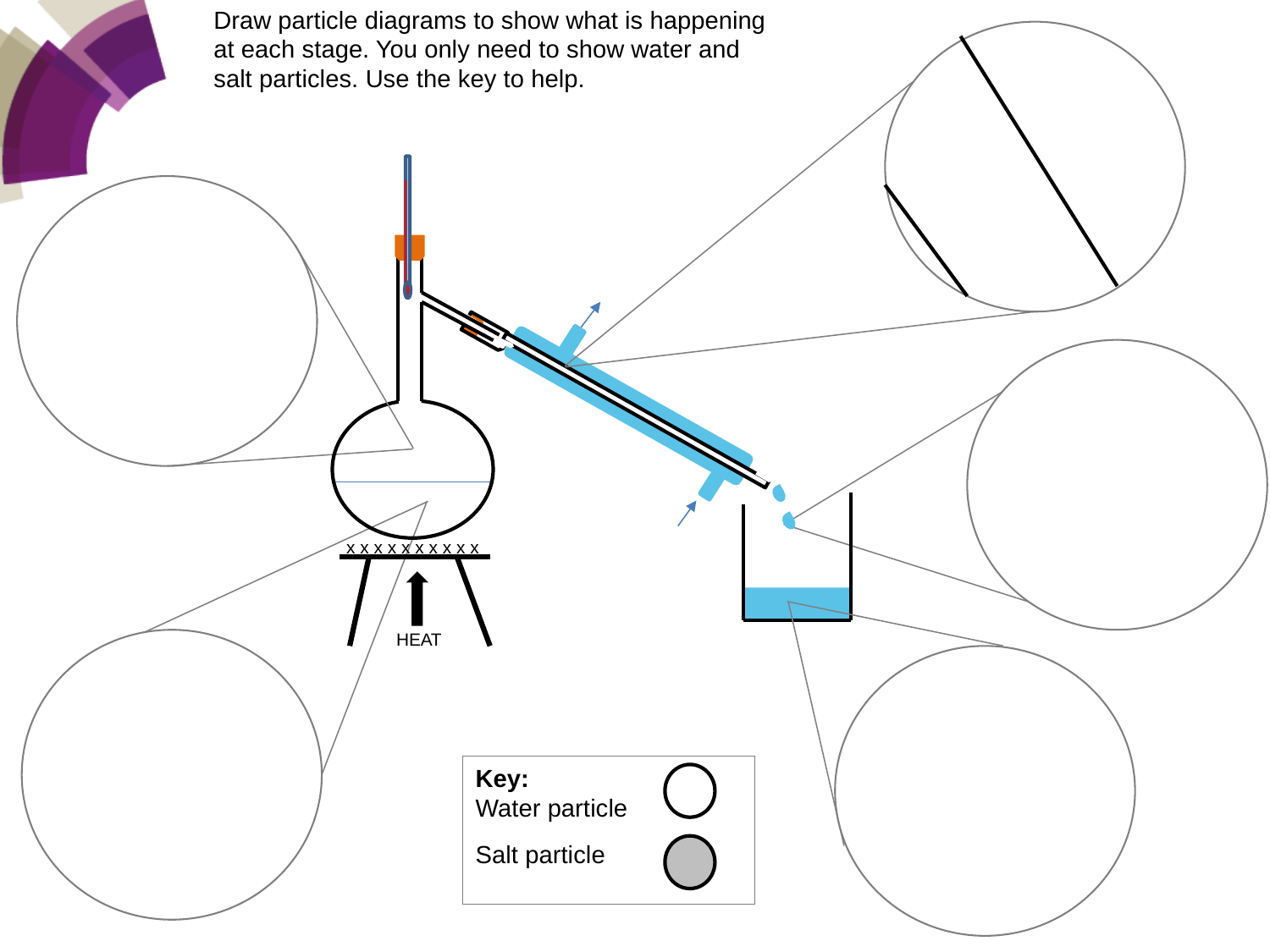

Draw particle diagrams to show what is happening at each stage. You only need to show water and salt particles. Use the key to help.

 x x x x x x x x x x

HEAT

Key:
Water particle

Salt particle